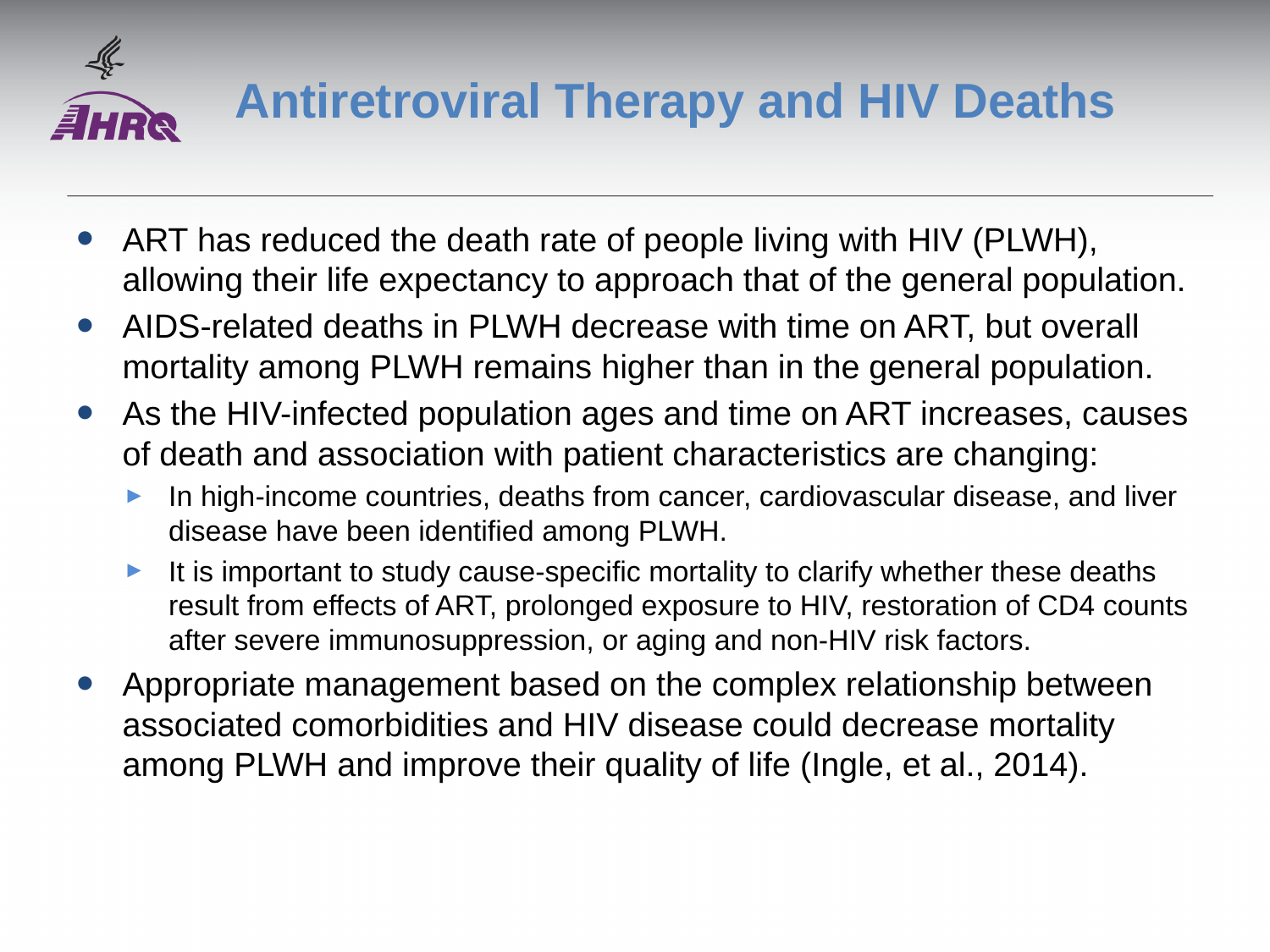

# Antiretroviral Therapy and HIV Deaths
ART has reduced the death rate of people living with HIV (PLWH), allowing their life expectancy to approach that of the general population.
AIDS-related deaths in PLWH decrease with time on ART, but overall mortality among PLWH remains higher than in the general population.
As the HIV-infected population ages and time on ART increases, causes of death and association with patient characteristics are changing:
In high-income countries, deaths from cancer, cardiovascular disease, and liver disease have been identified among PLWH.
It is important to study cause-specific mortality to clarify whether these deaths result from effects of ART, prolonged exposure to HIV, restoration of CD4 counts after severe immunosuppression, or aging and non-HIV risk factors.
Appropriate management based on the complex relationship between associated comorbidities and HIV disease could decrease mortality among PLWH and improve their quality of life (Ingle, et al., 2014).